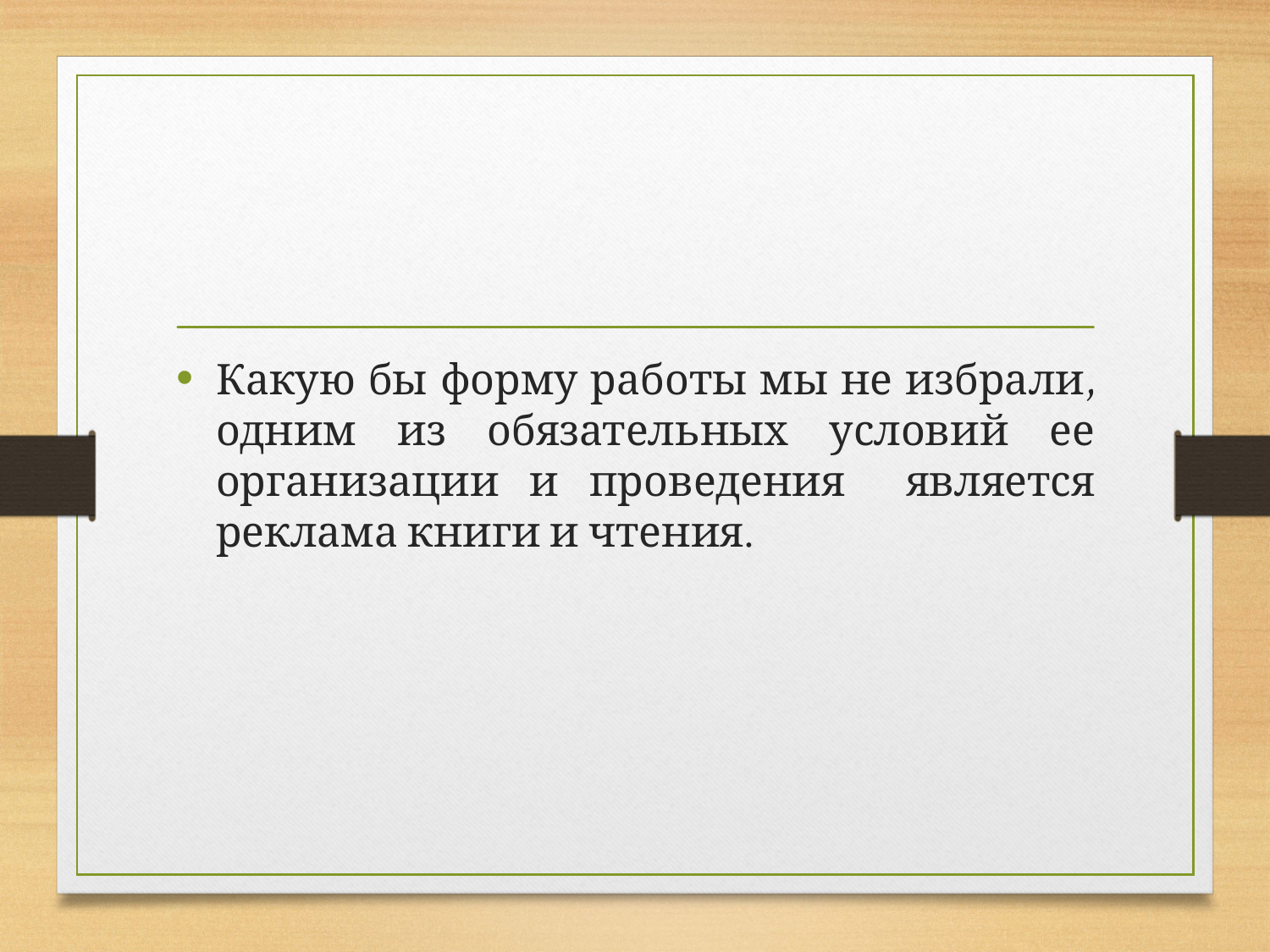

Какую бы форму работы мы не избрали, одним из обязательных условий ее организации и проведения  является реклама книги и чтения.